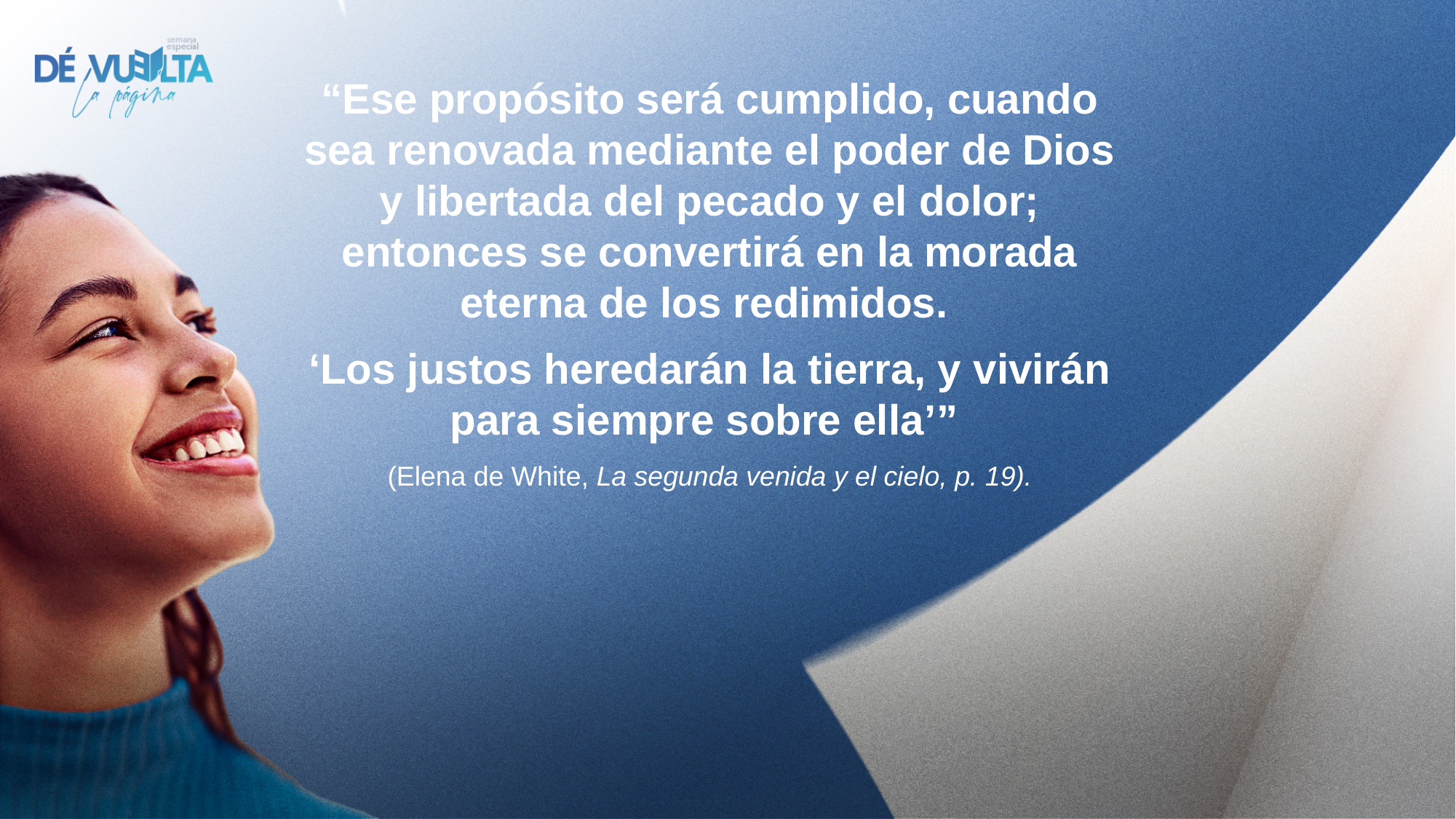

“Ese propósito será cumplido, cuando sea renovada mediante el poder de Dios y libertada del pecado y el dolor; entonces se convertirá en la morada eterna de los redimidos.
‘Los justos heredarán la tierra, y vivirán para siempre sobre ella’”
(Elena de White, La segunda venida y el cielo, p. 19).